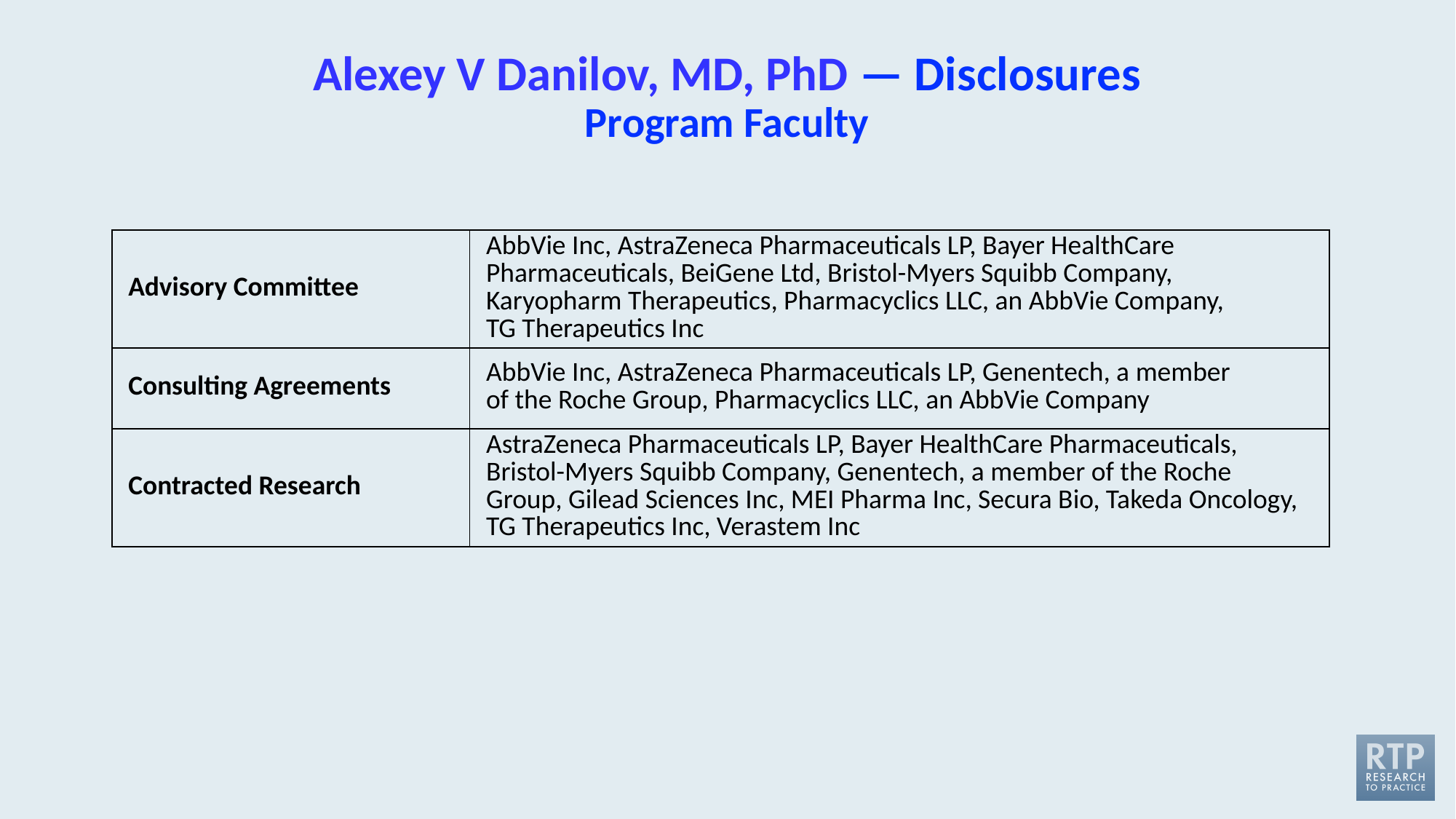

# Alexey V Danilov, MD, PhD — Disclosures Program Faculty
| Advisory Committee | AbbVie Inc, AstraZeneca Pharmaceuticals LP, Bayer HealthCare Pharmaceuticals, BeiGene Ltd, Bristol-Myers Squibb Company, Karyopharm Therapeutics, Pharmacyclics LLC, an AbbVie Company, TG Therapeutics Inc |
| --- | --- |
| Consulting Agreements | AbbVie Inc, AstraZeneca Pharmaceuticals LP, Genentech, a member of the Roche Group, Pharmacyclics LLC, an AbbVie Company |
| Contracted Research | AstraZeneca Pharmaceuticals LP, Bayer HealthCare Pharmaceuticals, Bristol-Myers Squibb Company, Genentech, a member of the Roche Group, Gilead Sciences Inc, MEI Pharma Inc, Secura Bio, Takeda Oncology, TG Therapeutics Inc, Verastem Inc |